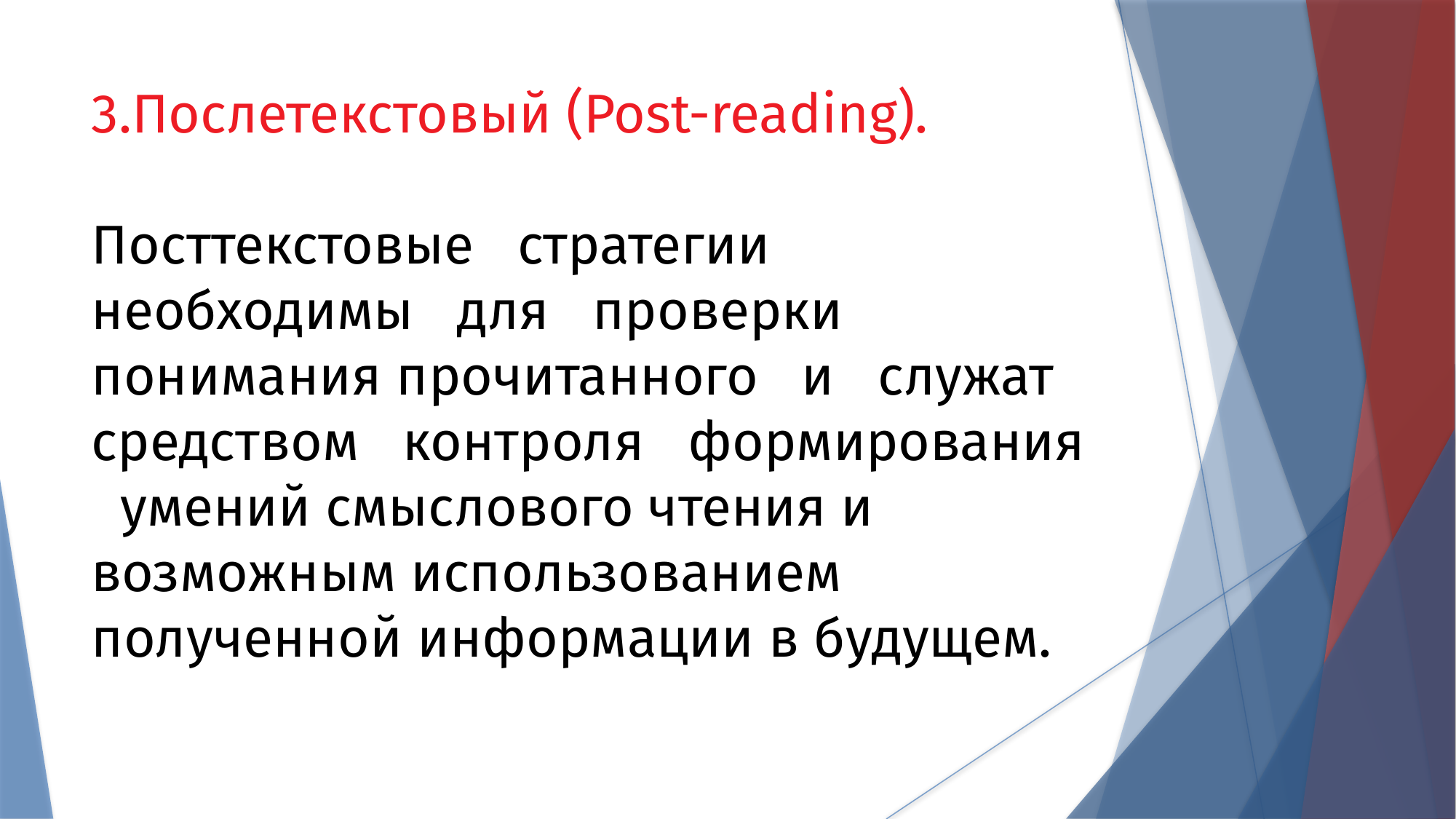

3.Послетекстовый (Post-reading).

Посттекстовые   стратегии необходимы   для   проверки   понимания прочитанного   и   служат   средством   контроля   формирования   умений смыслового чтения и возможным использованием полученной информации в будущем.